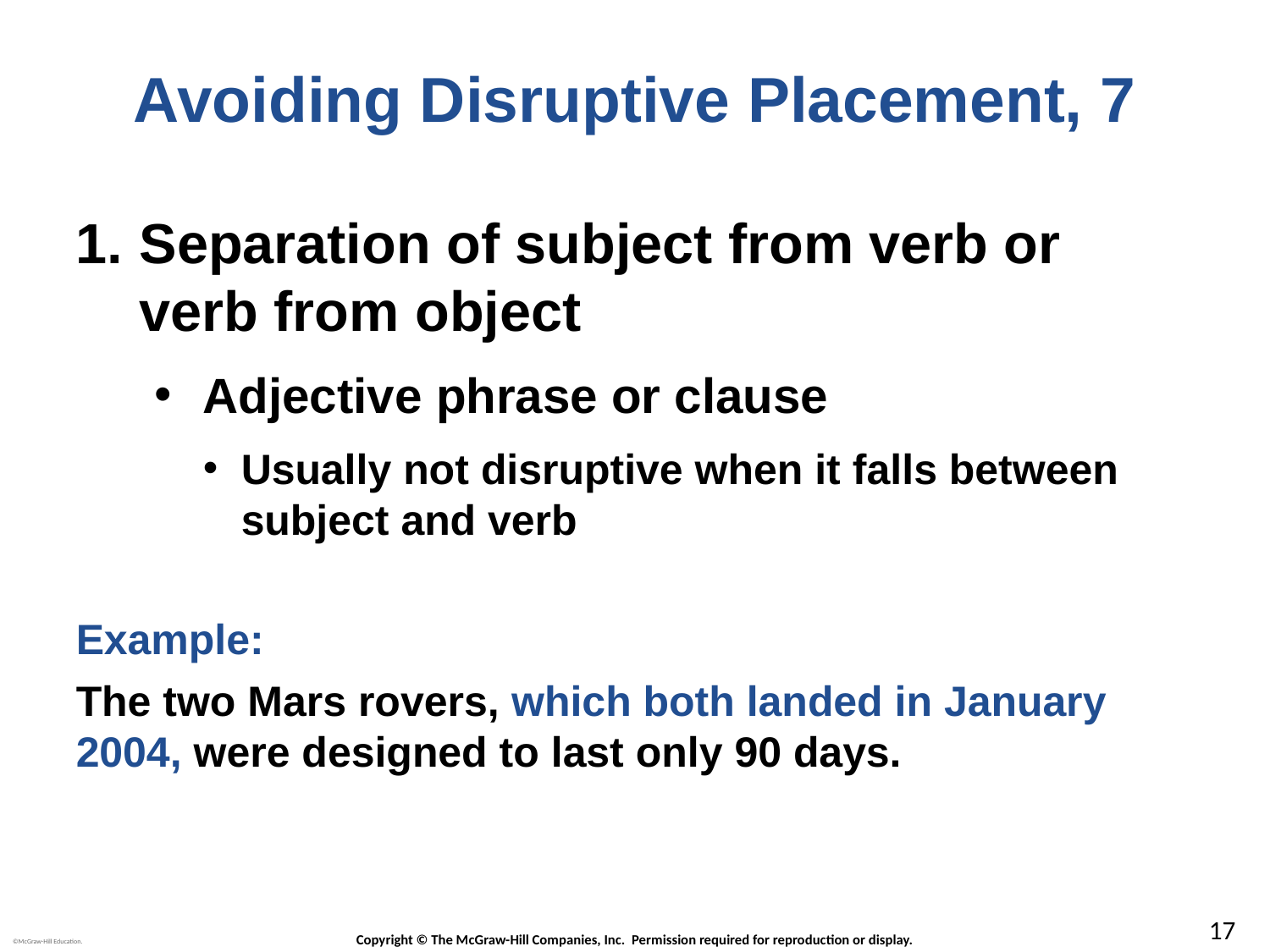

# Avoiding Disruptive Placement, 7
Separation of subject from verb or verb from object
Adjective phrase or clause
Usually not disruptive when it falls between subject and verb
Example:
The two Mars rovers, which both landed in January 2004, were designed to last only 90 days.